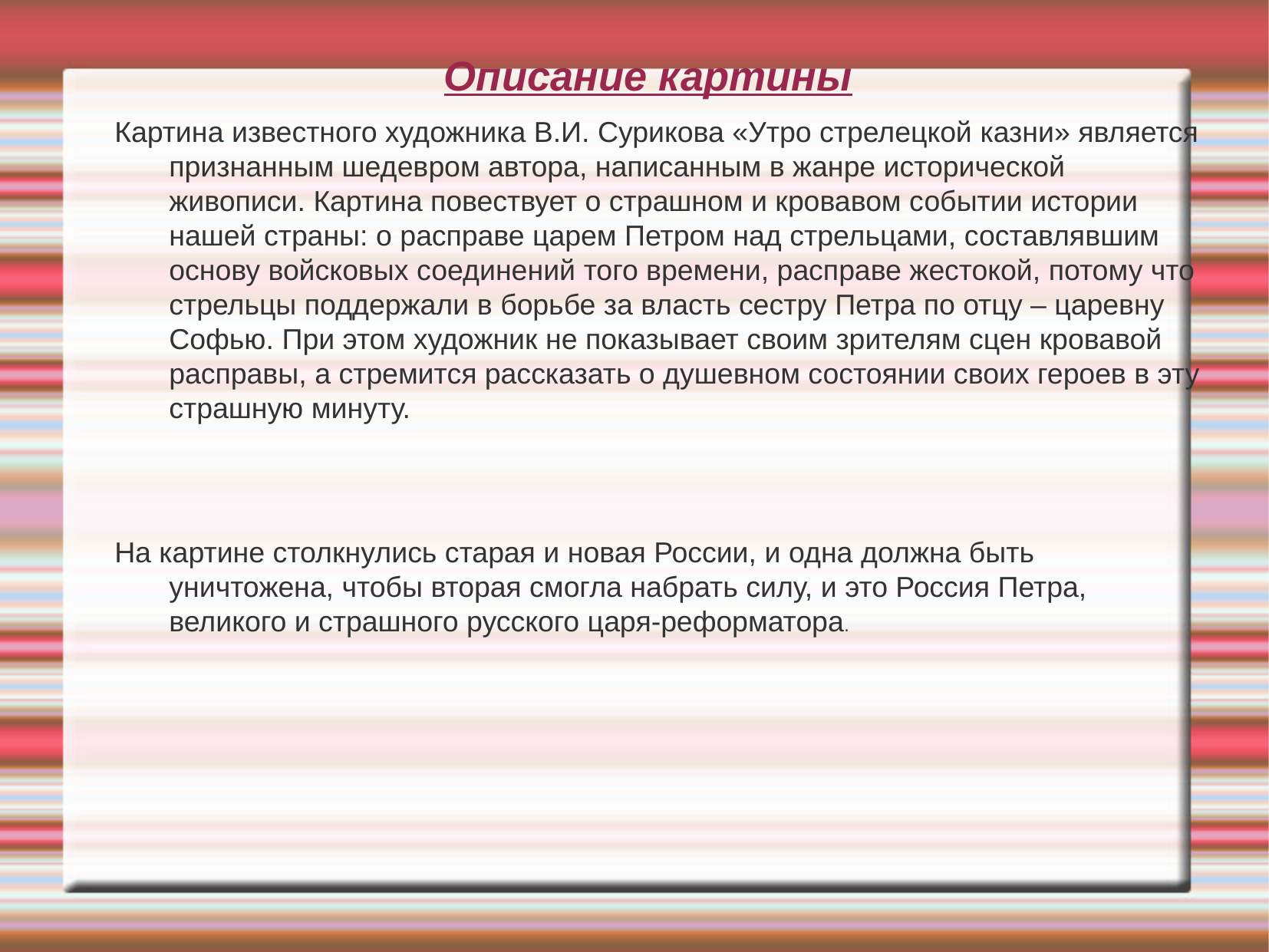

Описание картины

Картина известного художника В.И. Сурикова «Утро стрелецкой казни» является признанным шедевром автора, написанным в жанре исторической живописи. Картина повествует о страшном и кровавом событии истории нашей страны: о расправе царем Петром над стрельцами, составлявшим основу войсковых соединений того времени, расправе жестокой, потому что стрельцы поддержали в борьбе за власть сестру Петра по отцу – царевну Софью. При этом художник не показывает своим зрителям сцен кровавой расправы, а стремится рассказать о душевном состоянии своих героев в эту страшную минуту.

На картине столкнулись старая и новая России, и одна должна быть уничтожена, чтобы вторая смогла набрать силу, и это Россия Петра, великого и страшного русского царя-реформатора.
.